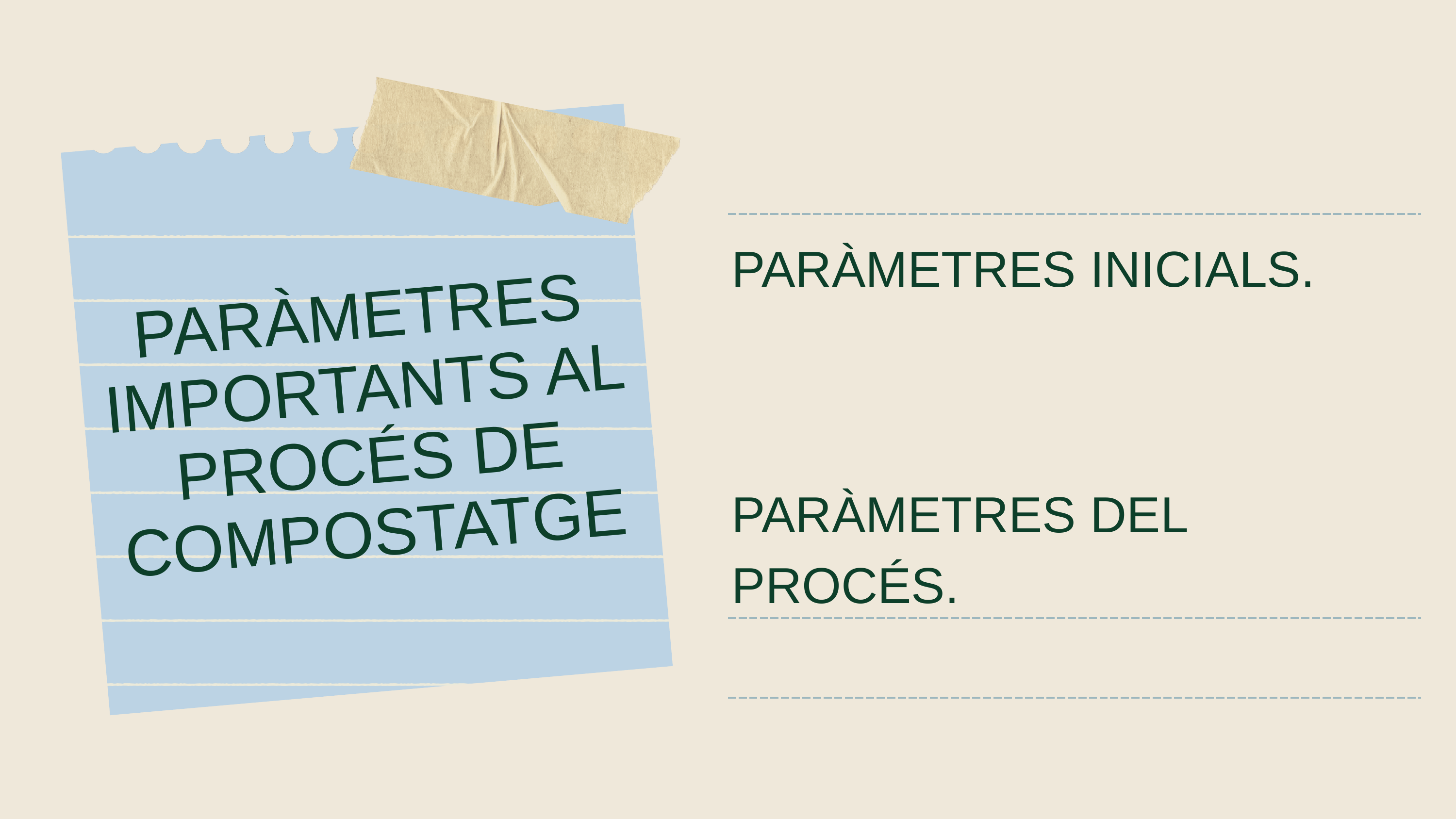

|  |
| --- |
| PARÀMETRES INICIALS. |
|  |
|  |
| PARÀMETRES DEL PROCÉS. |
|  |
|  |
PARÀMETRES IMPORTANTS AL PROCÉS DE COMPOSTATGE